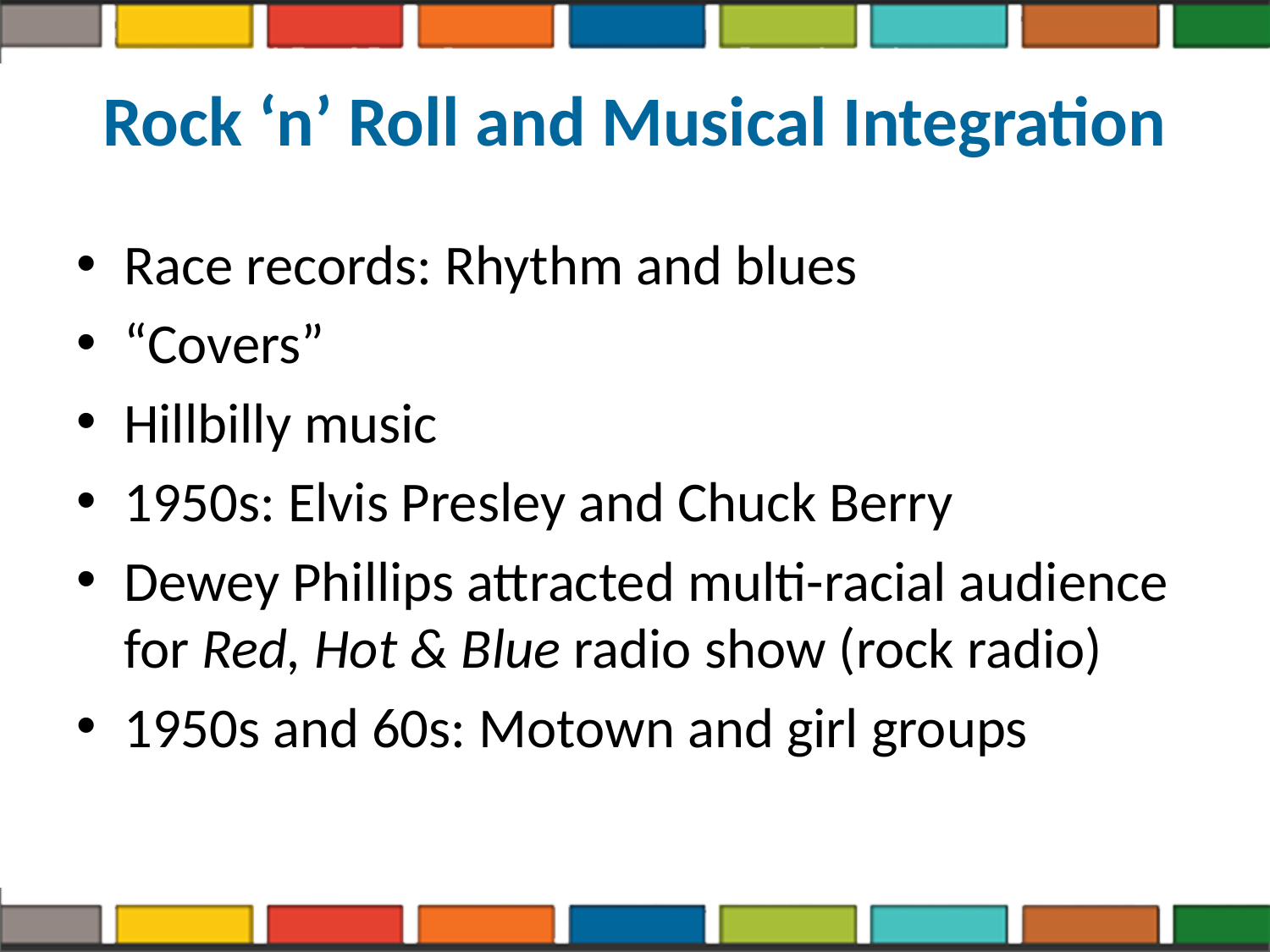

# Rock ‘n’ Roll and Musical Integration
Race records: Rhythm and blues
“Covers”
Hillbilly music
1950s: Elvis Presley and Chuck Berry
Dewey Phillips attracted multi-racial audience for Red, Hot & Blue radio show (rock radio)
1950s and 60s: Motown and girl groups